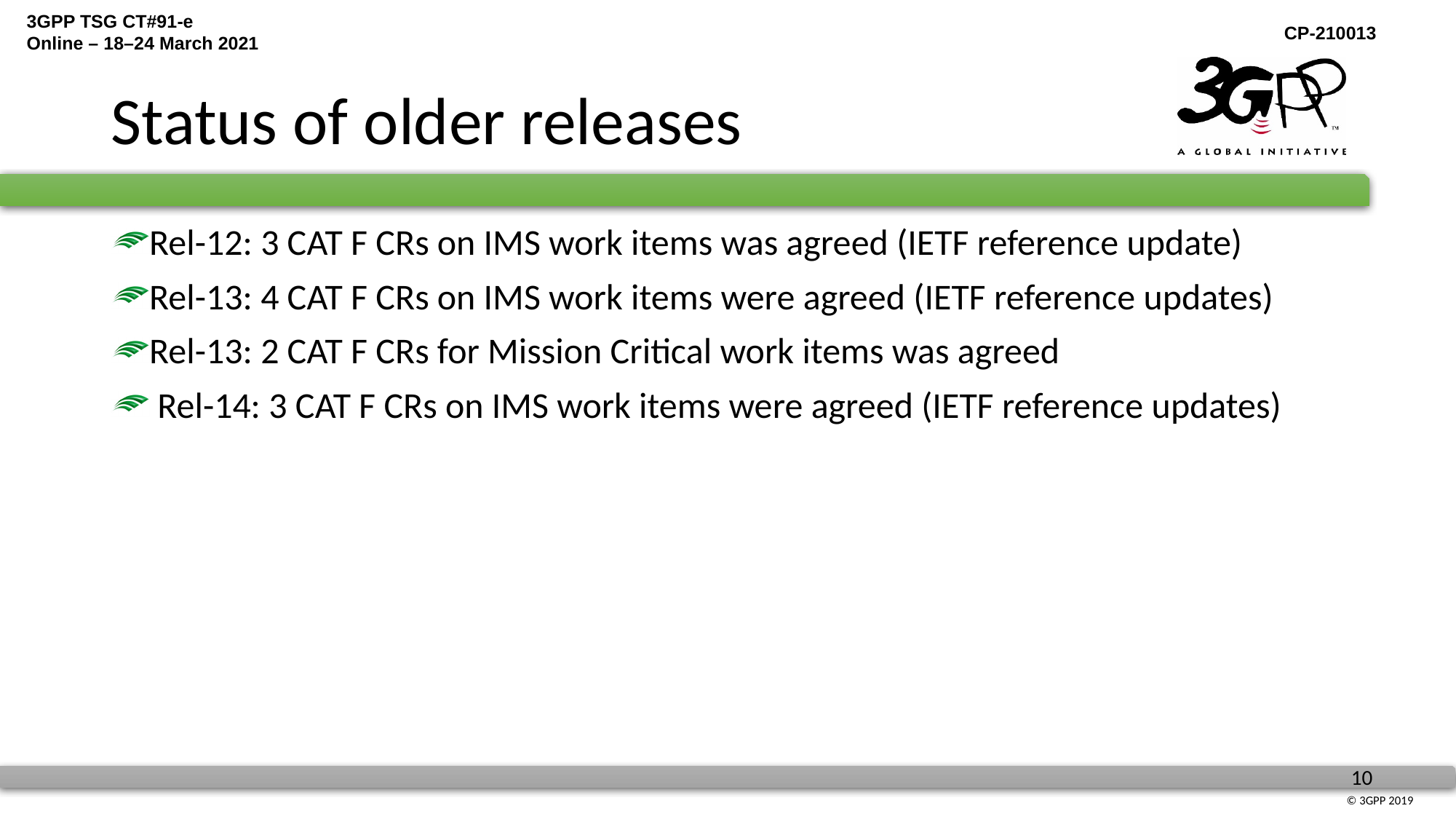

# Status of older releases
Rel-12: 3 CAT F CRs on IMS work items was agreed (IETF reference update)
Rel-13: 4 CAT F CRs on IMS work items were agreed (IETF reference updates)
Rel-13: 2 CAT F CRs for Mission Critical work items was agreed
 Rel-14: 3 CAT F CRs on IMS work items were agreed (IETF reference updates)